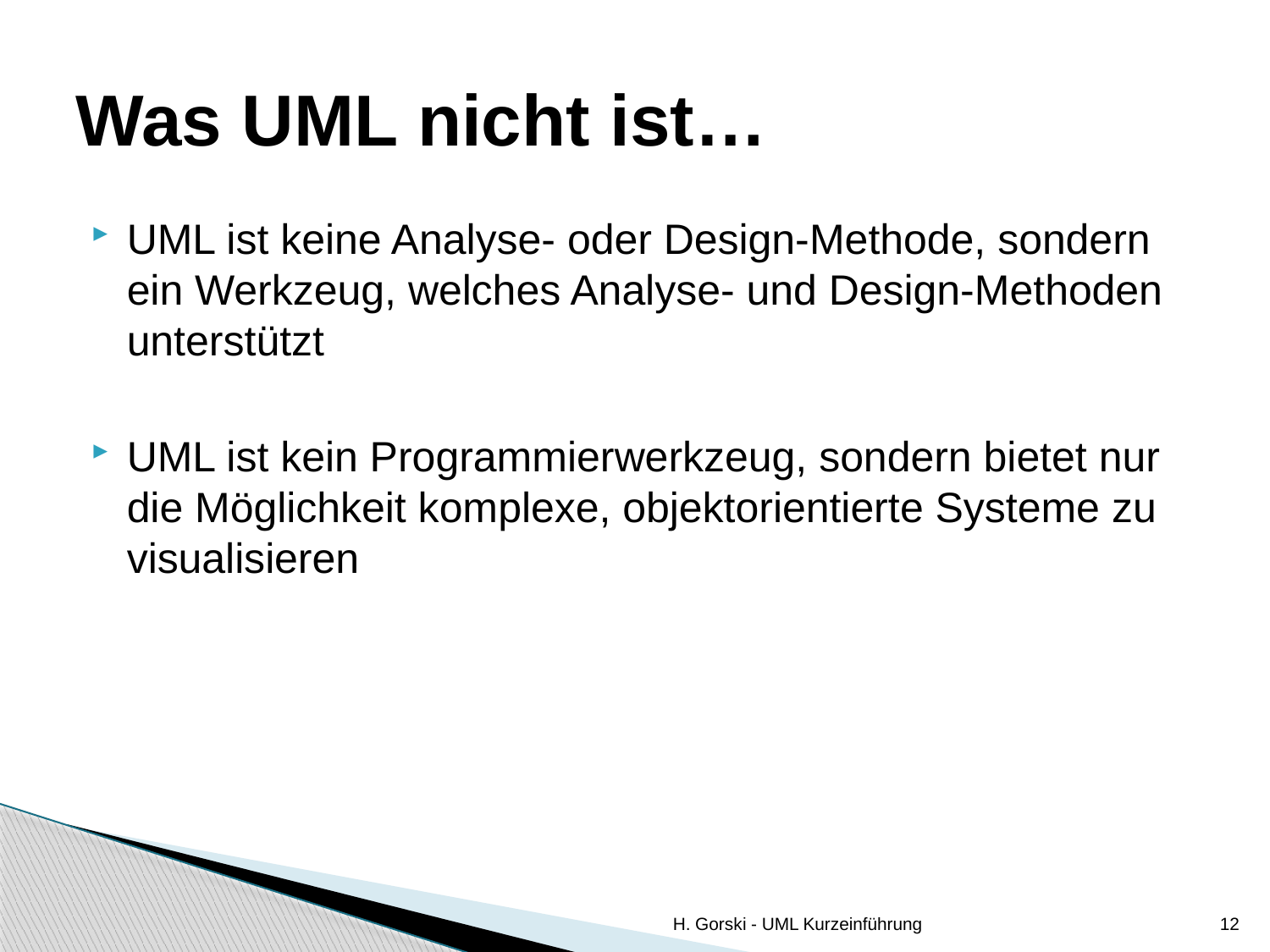

# Was UML nicht ist…
UML ist keine Analyse- oder Design-Methode, sondern ein Werkzeug, welches Analyse- und Design-Methoden unterstützt

UML ist kein Programmierwerkzeug, sondern bietet nur die Möglichkeit komplexe, objektorientierte Systeme zu visualisieren
H. Gorski - UML Kurzeinführung
12